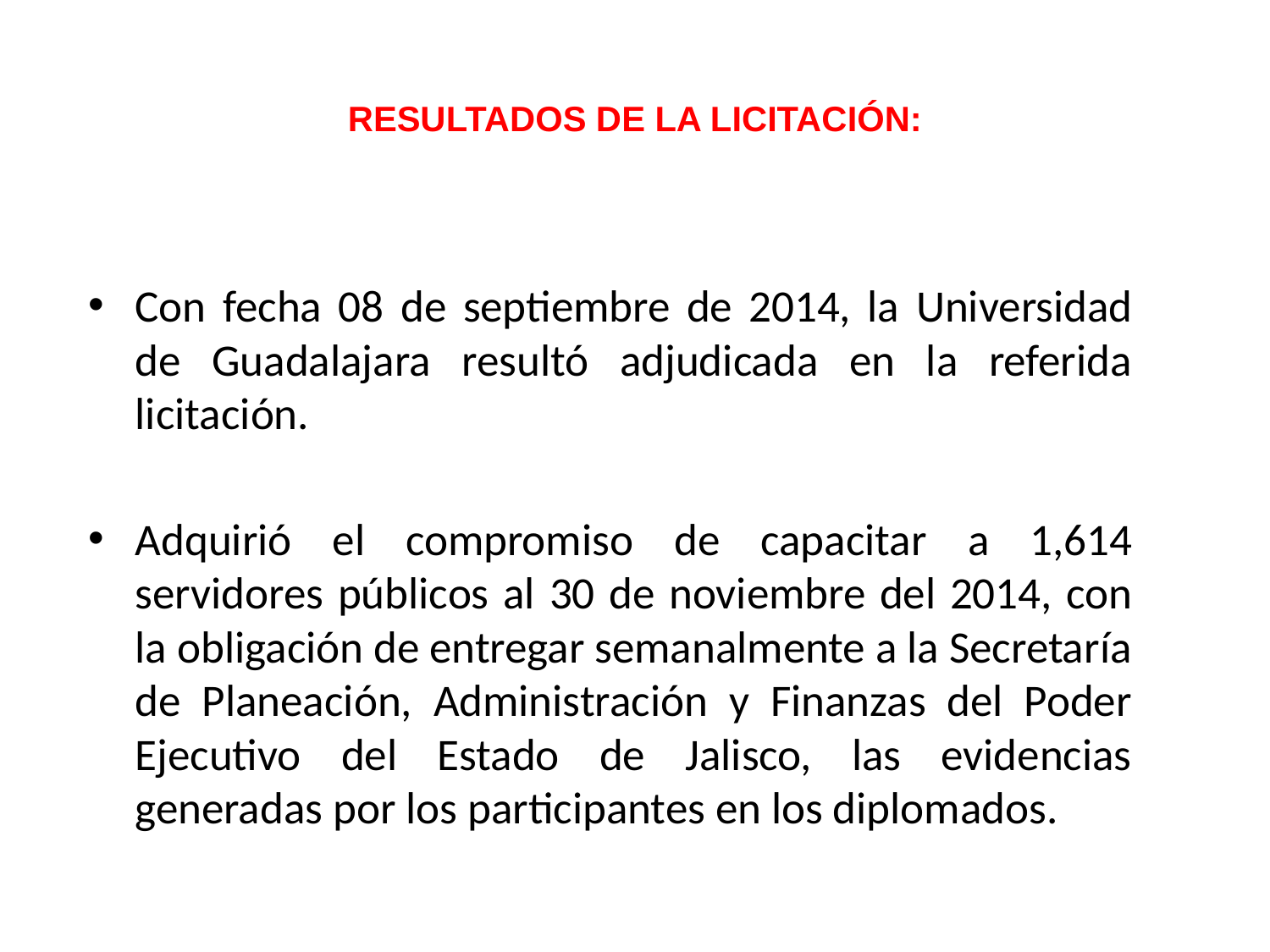

# RESULTADOS DE LA LICITACIÓN:
Con fecha 08 de septiembre de 2014, la Universidad de Guadalajara resultó adjudicada en la referida licitación.

Adquirió el compromiso de capacitar a 1,614 servidores públicos al 30 de noviembre del 2014, con la obligación de entregar semanalmente a la Secretaría de Planeación, Administración y Finanzas del Poder Ejecutivo del Estado de Jalisco, las evidencias generadas por los participantes en los diplomados.